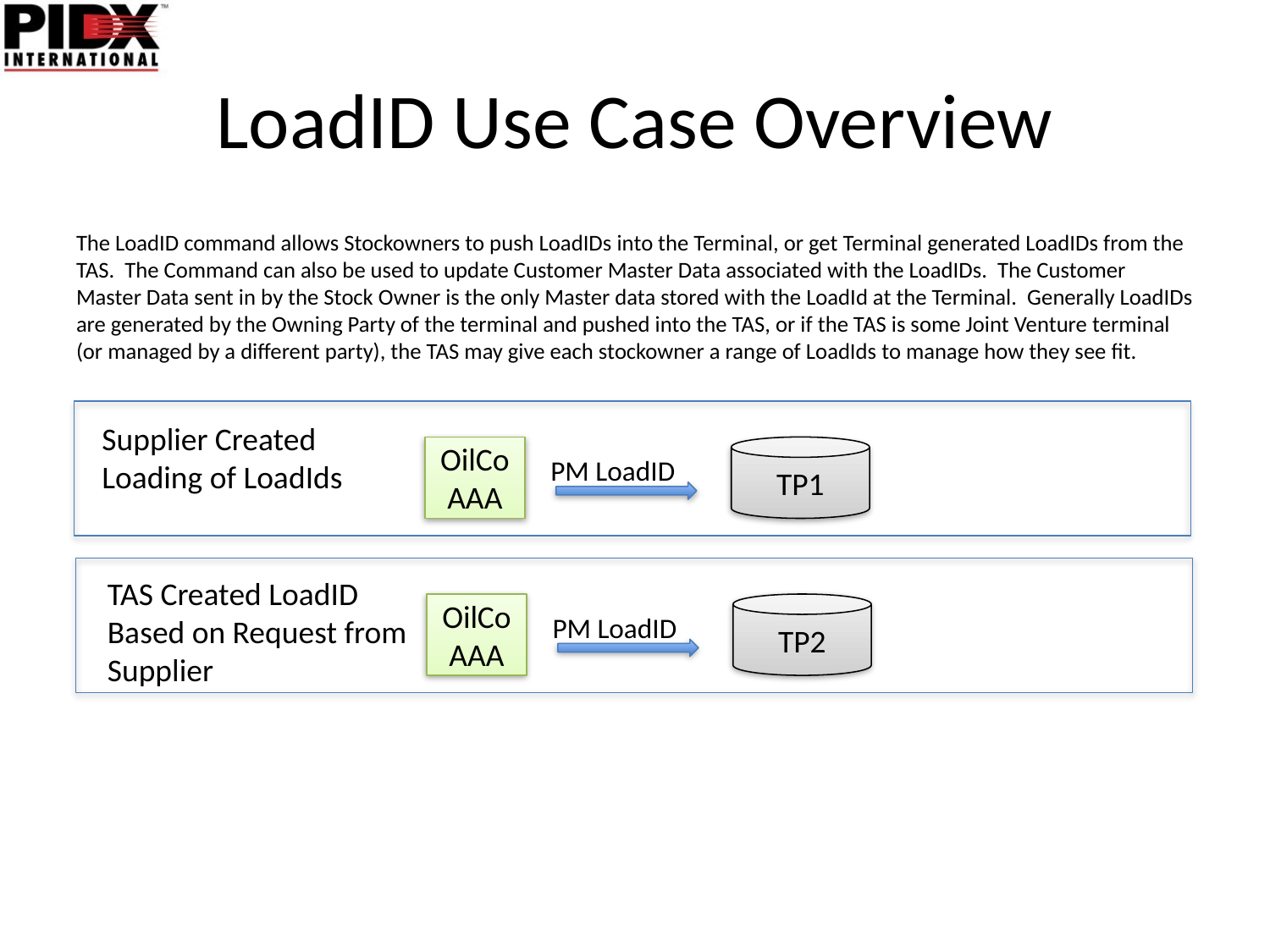

# LoadID Use Case Overview
The LoadID command allows Stockowners to push LoadIDs into the Terminal, or get Terminal generated LoadIDs from the TAS.  The Command can also be used to update Customer Master Data associated with the LoadIDs.  The Customer Master Data sent in by the Stock Owner is the only Master data stored with the LoadId at the Terminal.  Generally LoadIDs are generated by the Owning Party of the terminal and pushed into the TAS, or if the TAS is some Joint Venture terminal (or managed by a different party), the TAS may give each stockowner a range of LoadIds to manage how they see fit.

Supplier Created
Loading of LoadIds
OilCo
AAA
TP1
PM LoadID

TAS Created LoadID
Based on Request from
Supplier
OilCo
AAA
TP2
PM LoadID